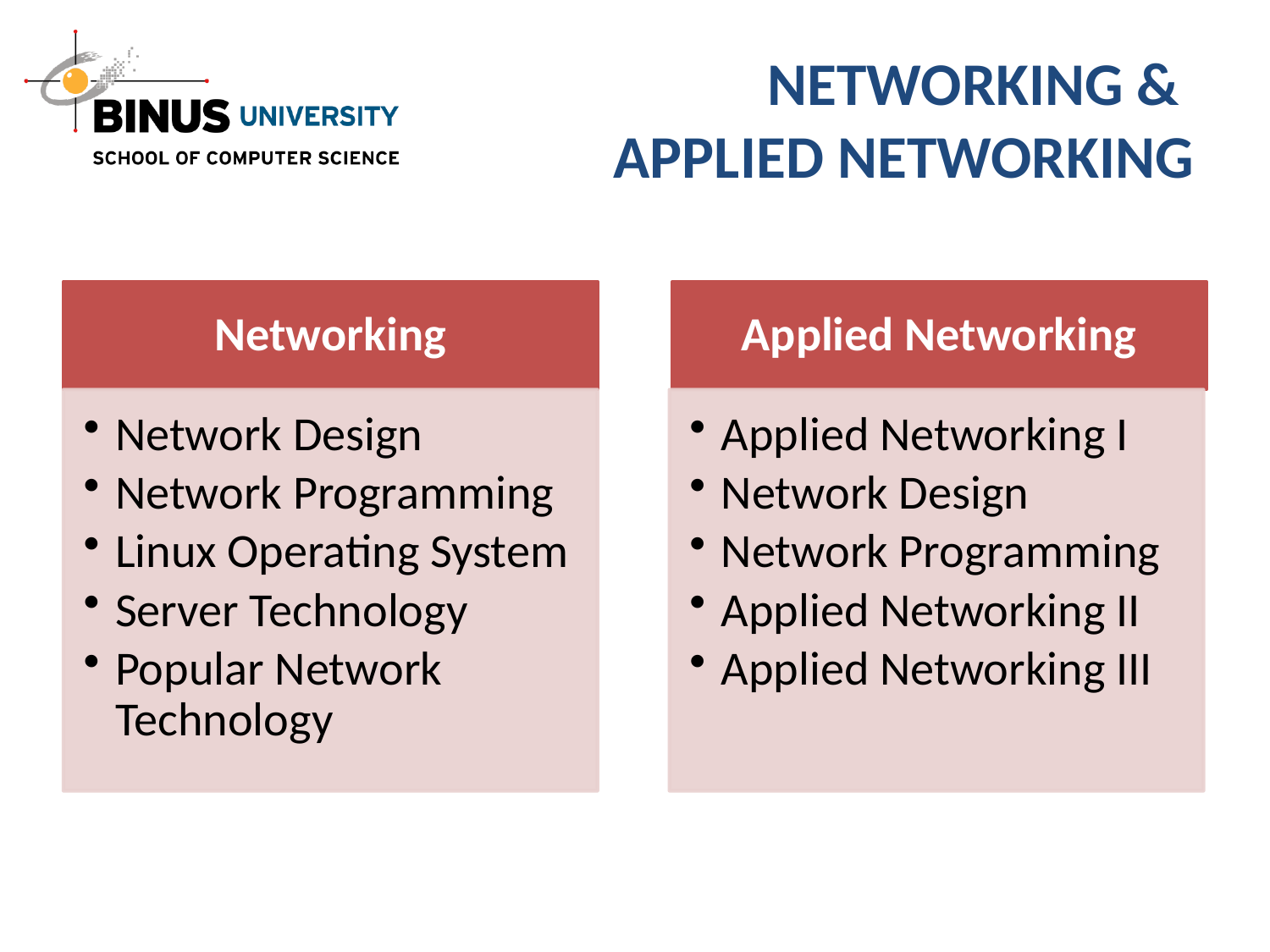

# Networking & Applied Networking
Networking
Network Design
Network Programming
Linux Operating System
Server Technology
Popular Network Technology
Applied Networking
Applied Networking I
Network Design
Network Programming
Applied Networking II
Applied Networking III